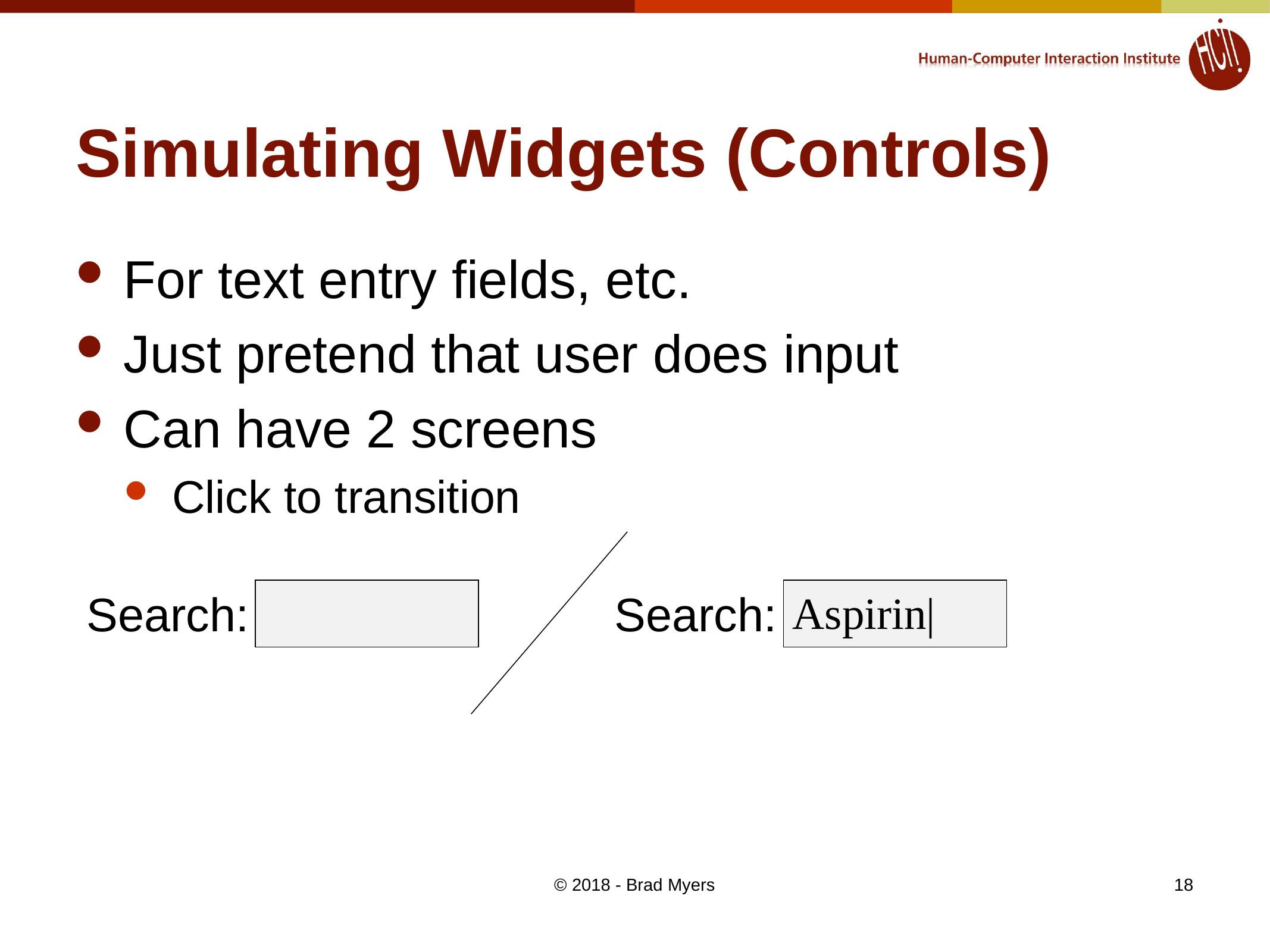

# Simulating Widgets (Controls)
For text entry fields, etc.
Just pretend that user does input
Can have 2 screens
Click to transition
Search:

Search:
Aspirin|
© 2018 - Brad Myers
18